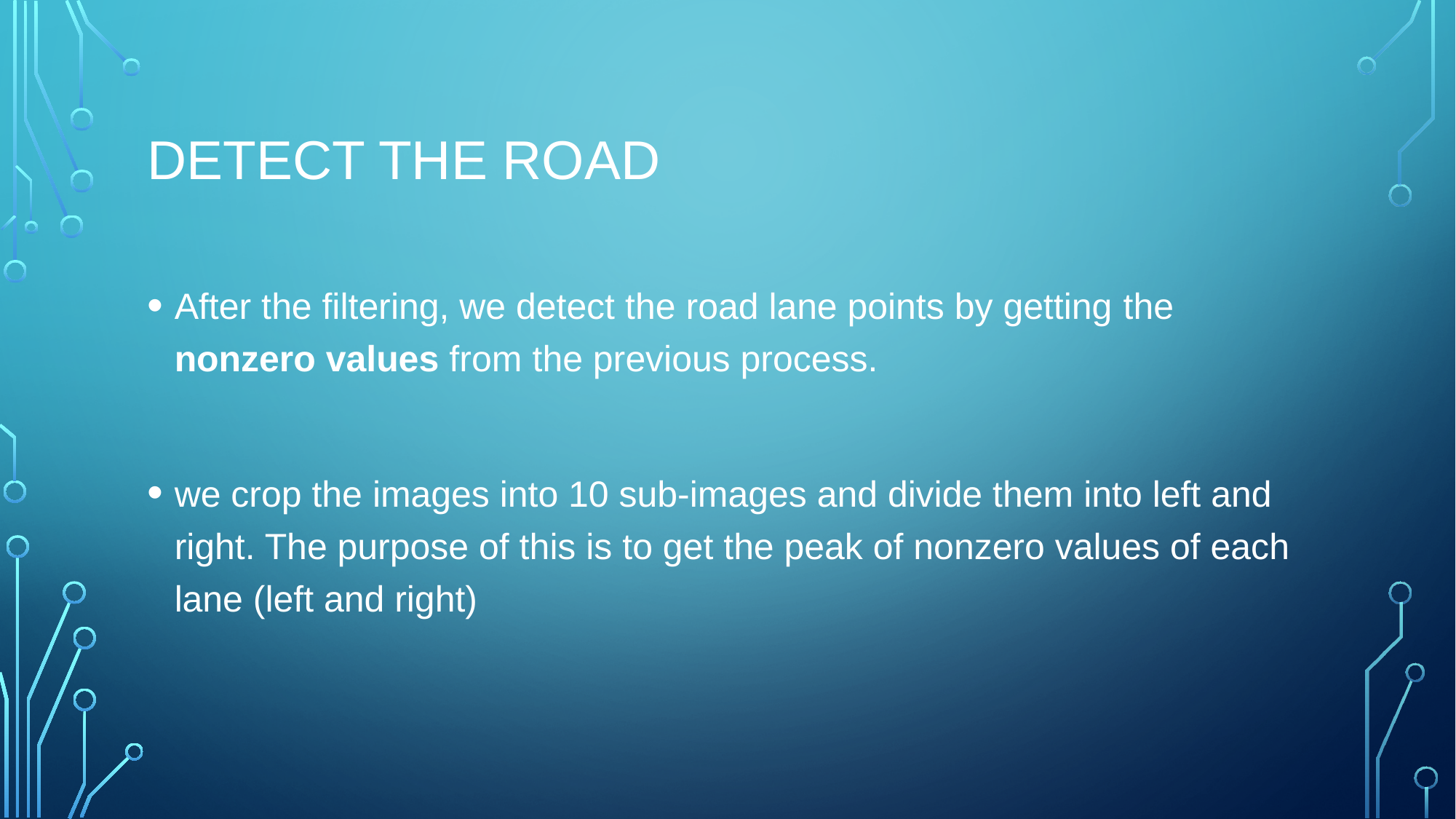

# detect the road
After the filtering, we detect the road lane points by getting the nonzero values from the previous process.

we crop the images into 10 sub-images and divide them into left and right. The purpose of this is to get the peak of nonzero values of each lane (left and right)